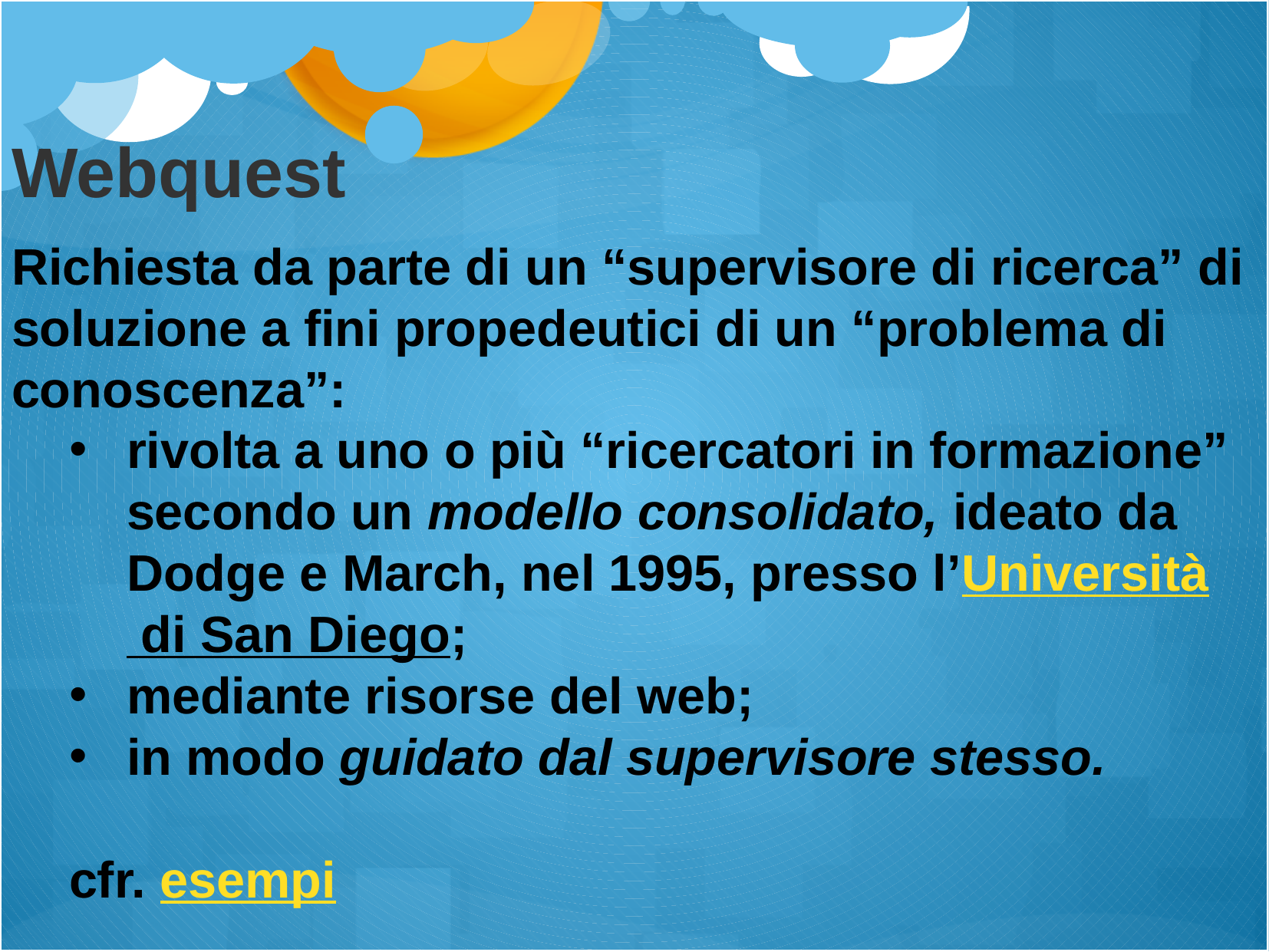

Webquest
Richiesta da parte di un “supervisore di ricerca” di soluzione a fini propedeutici di un “problema di conoscenza”:
rivolta a uno o più “ricercatori in formazione” secondo un modello consolidato, ideato da Dodge e March, nel 1995, presso l’Università di San Diego;
mediante risorse del web;
in modo guidato dal supervisore stesso.

cfr. esempi